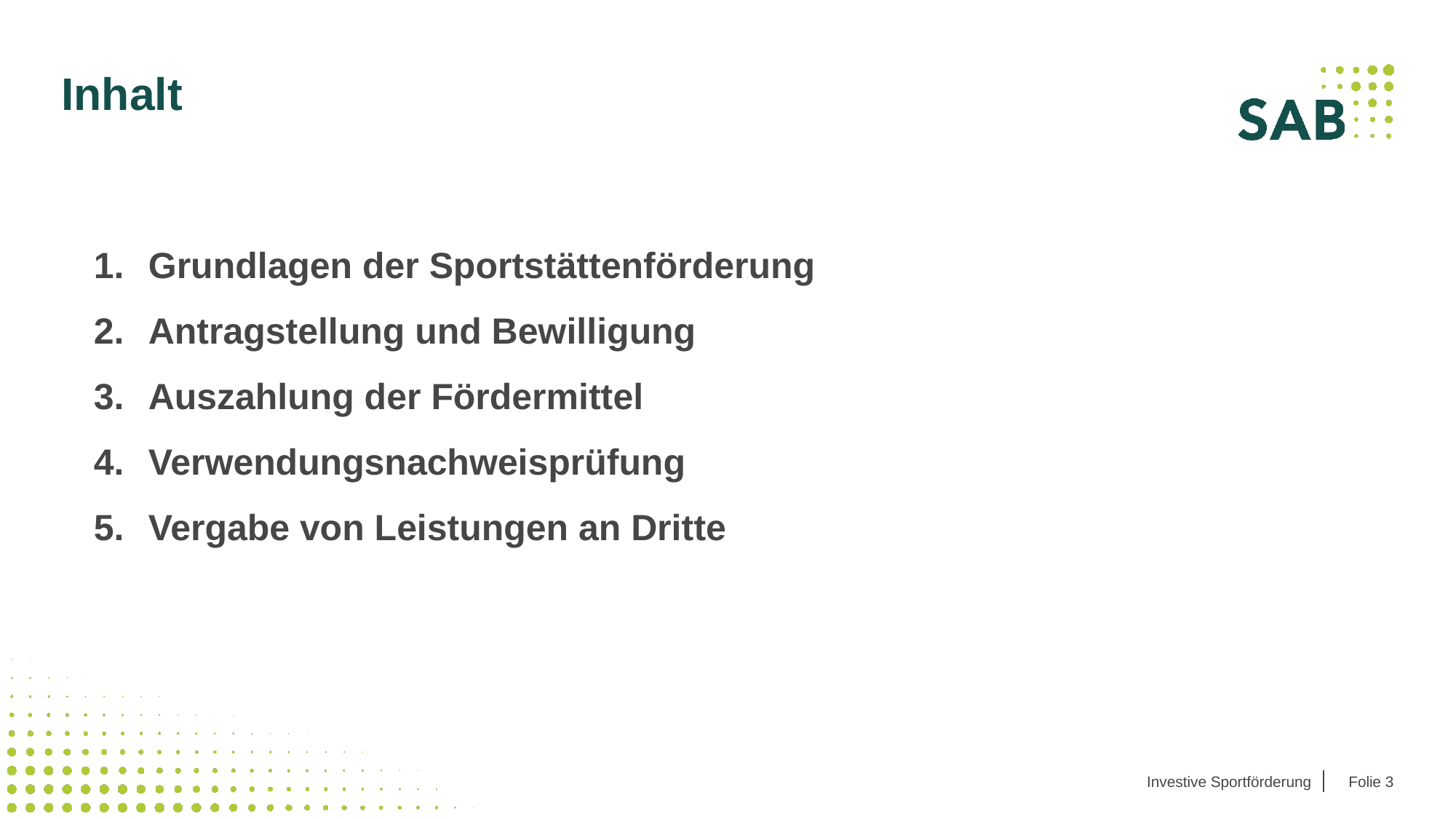

# Inhalt
Grundlagen der Sportstättenförderung
Antragstellung und Bewilligung
Auszahlung der Fördermittel
Verwendungsnachweisprüfung
Vergabe von Leistungen an Dritte
Investive Sportförderung
Folie 3